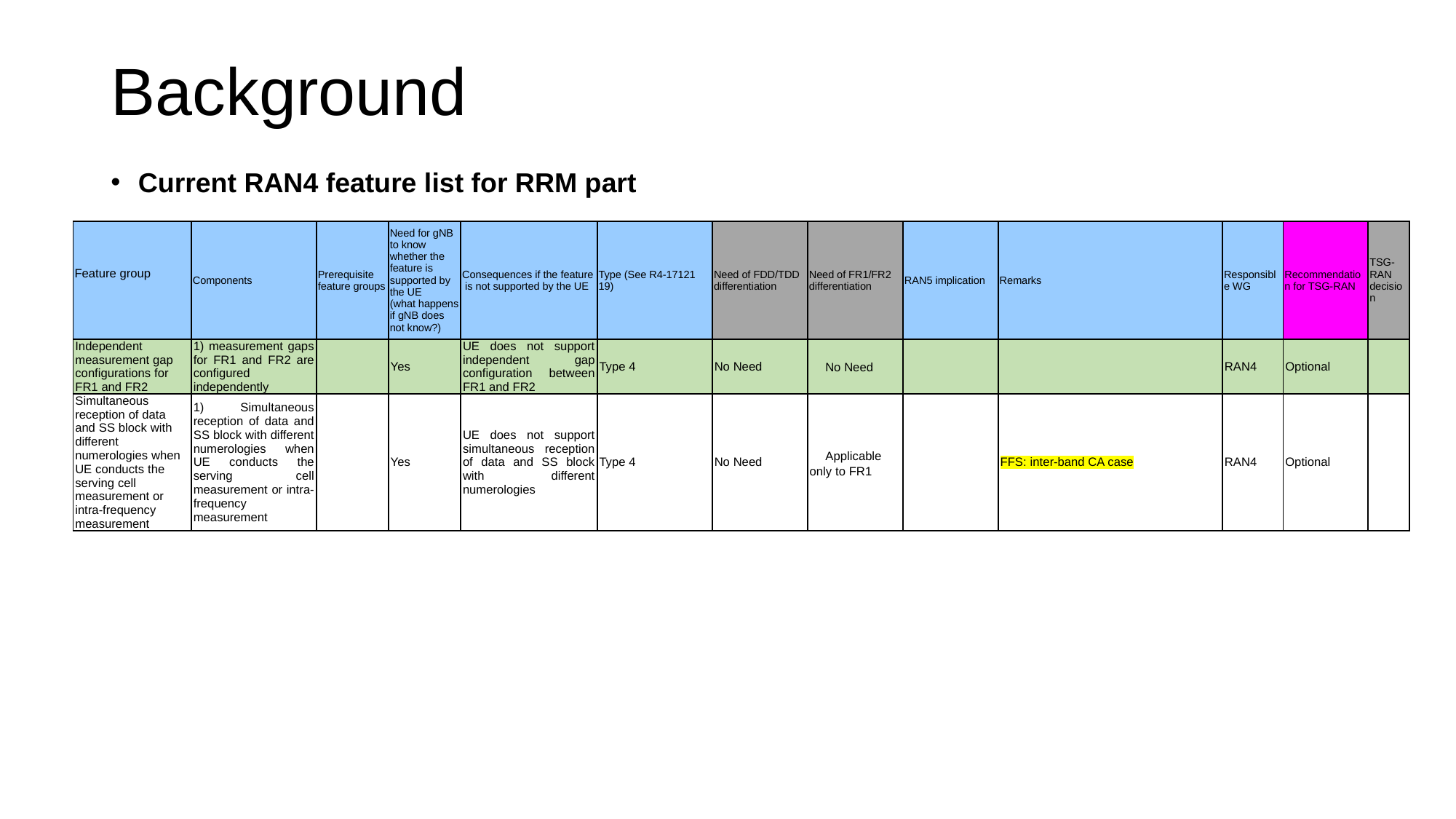

# Background
Current RAN4 feature list for RRM part
| Feature group | Components | Prerequisite feature groups | Need for gNB to know whether the feature is supported by the UE (what happens if gNB does not know?) | Consequences if the feature is not supported by the UE | Type (See R4-17121 19) | Need of FDD/TDD differentiation | Need of FR1/FR2 differentiation | RAN5 implication | Remarks | Responsible WG | Recommendation for TSG-RAN | TSG-RAN decision |
| --- | --- | --- | --- | --- | --- | --- | --- | --- | --- | --- | --- | --- |
| Independent measurement gap configurations for FR1 and FR2 | 1) measurement gaps for FR1 and FR2 are configured independently |  | Yes | UE does not support independent gap configuration between FR1 and FR2 | Type 4 | No Need | No Need |  |  | RAN4 | Optional |  |
| Simultaneous reception of data and SS block with different numerologies when UE conducts the serving cell measurement or intra-frequency measurement | 1) Simultaneous reception of data and SS block with different numerologies when UE conducts the serving cell measurement or intra-frequency measurement |  | Yes | UE does not support simultaneous reception of data and SS block with different numerologies | Type 4 | No Need | Applicable only to FR1 |  | FFS: inter-band CA case | RAN4 | Optional |  |